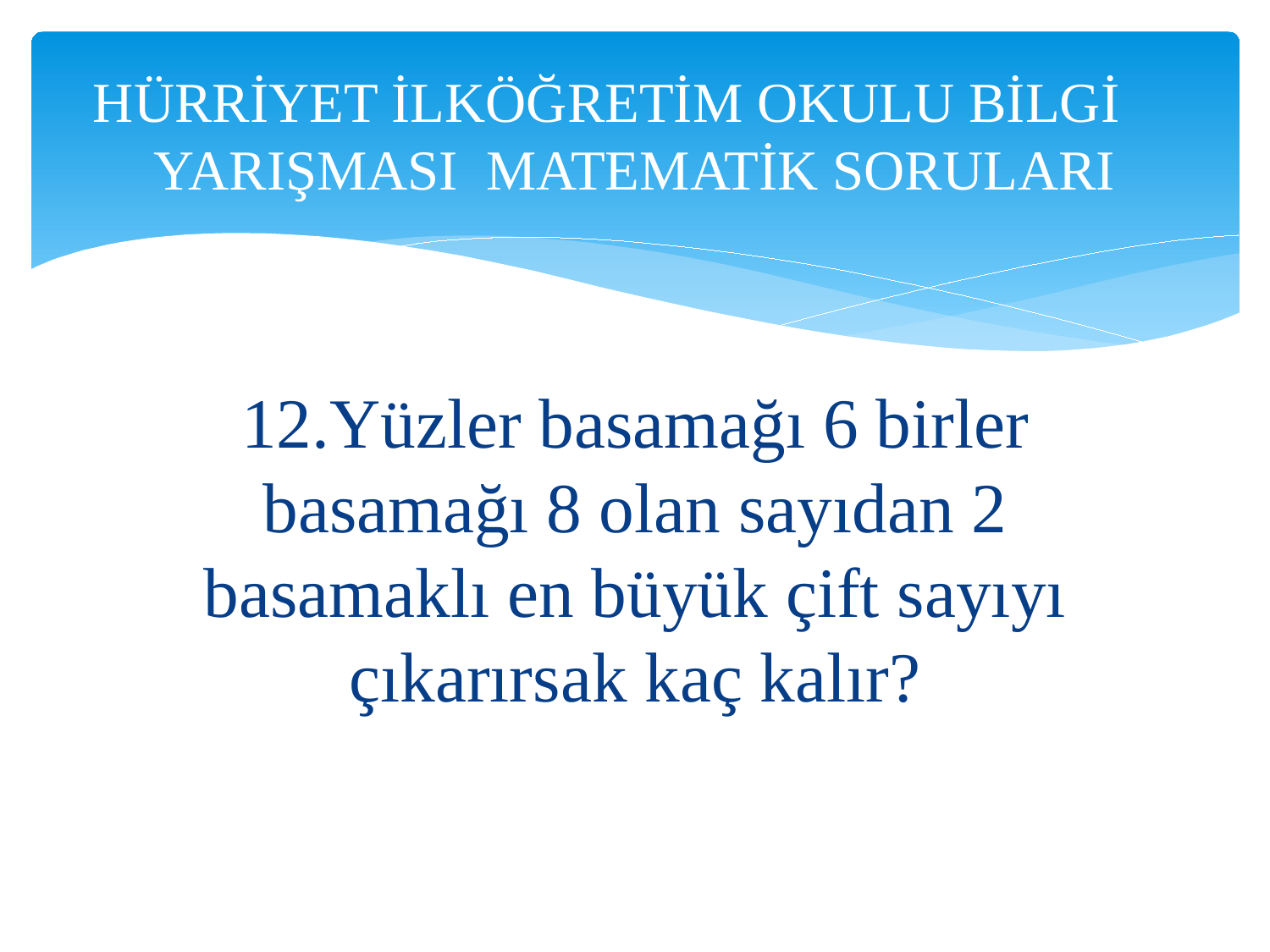

# HÜRRİYET İLKÖĞRETİM OKULU BİLGİ     YARIŞMASI  MATEMATİK SORULARI
12.Yüzler basamağı 6 birler basamağı 8 olan sayıdan 2 basamaklı en büyük çift sayıyı çıkarırsak kaç kalır?